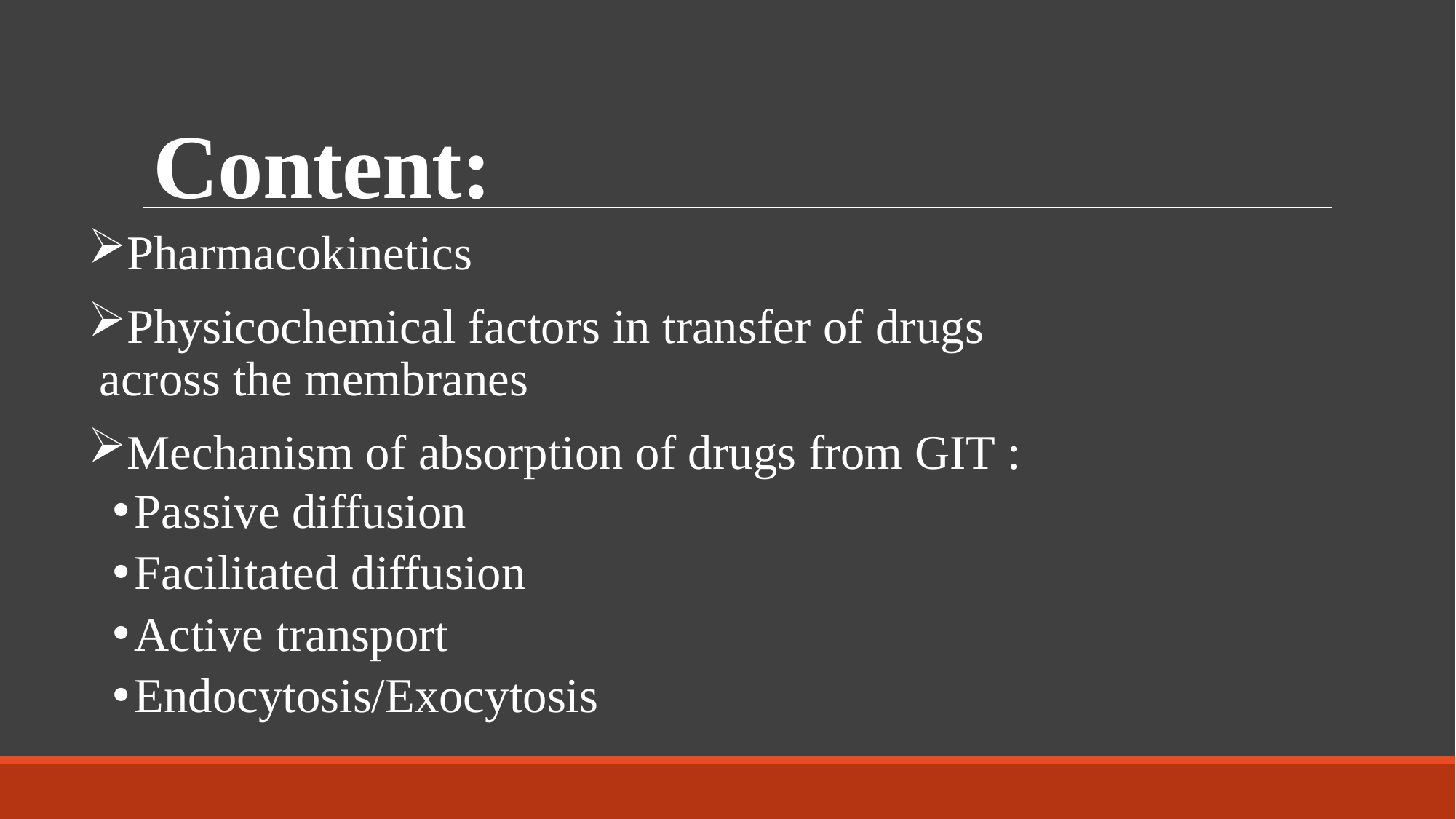

# Content:
Pharmacokinetics
Physicochemical factors in transfer of drugs across the membranes
Mechanism of absorption of drugs from GIT :
Passive diffusion
Facilitated diffusion
Active transport
Endocytosis/Exocytosis